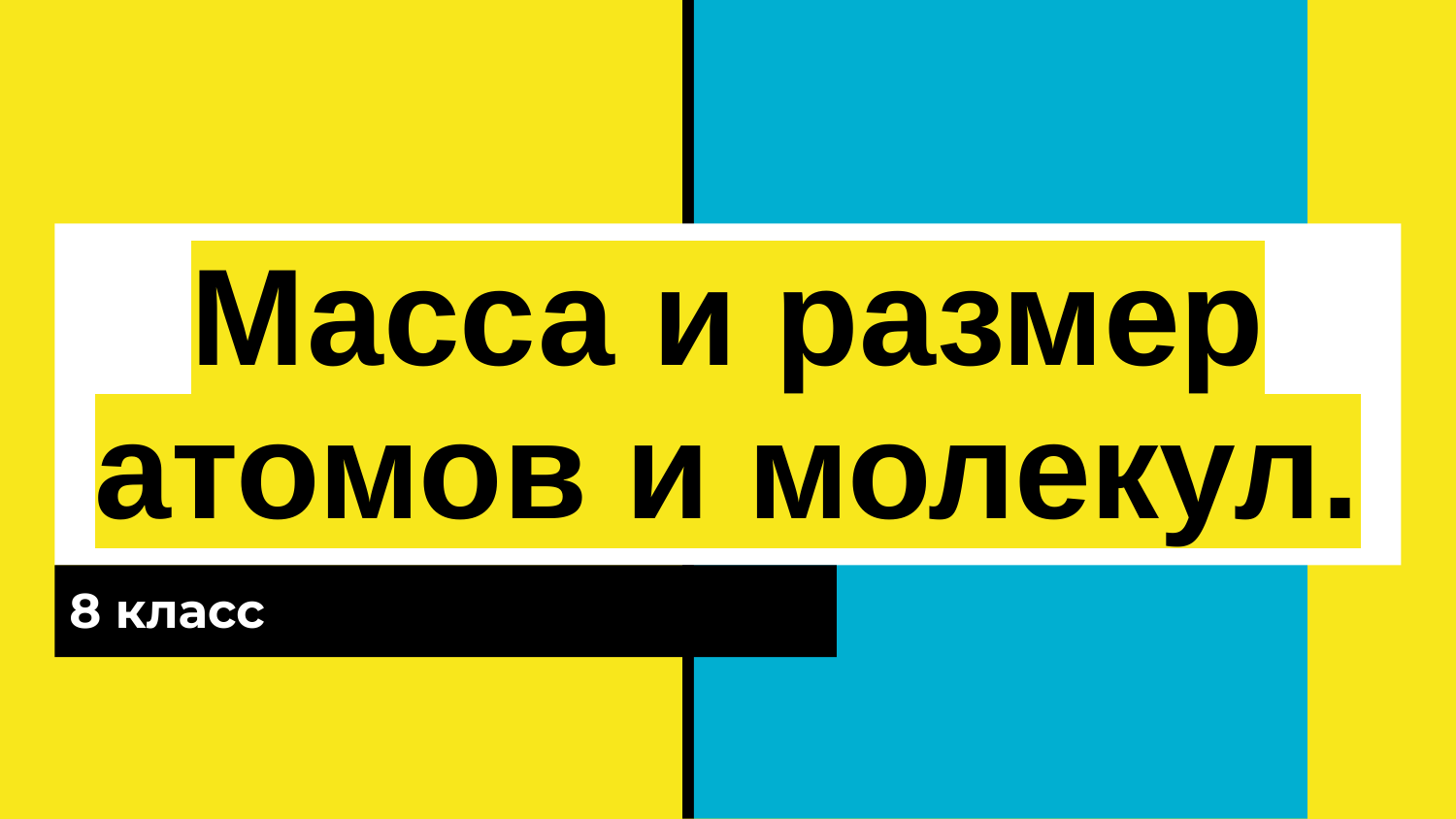

# Масса и размер атомов и молекул.
8 класс